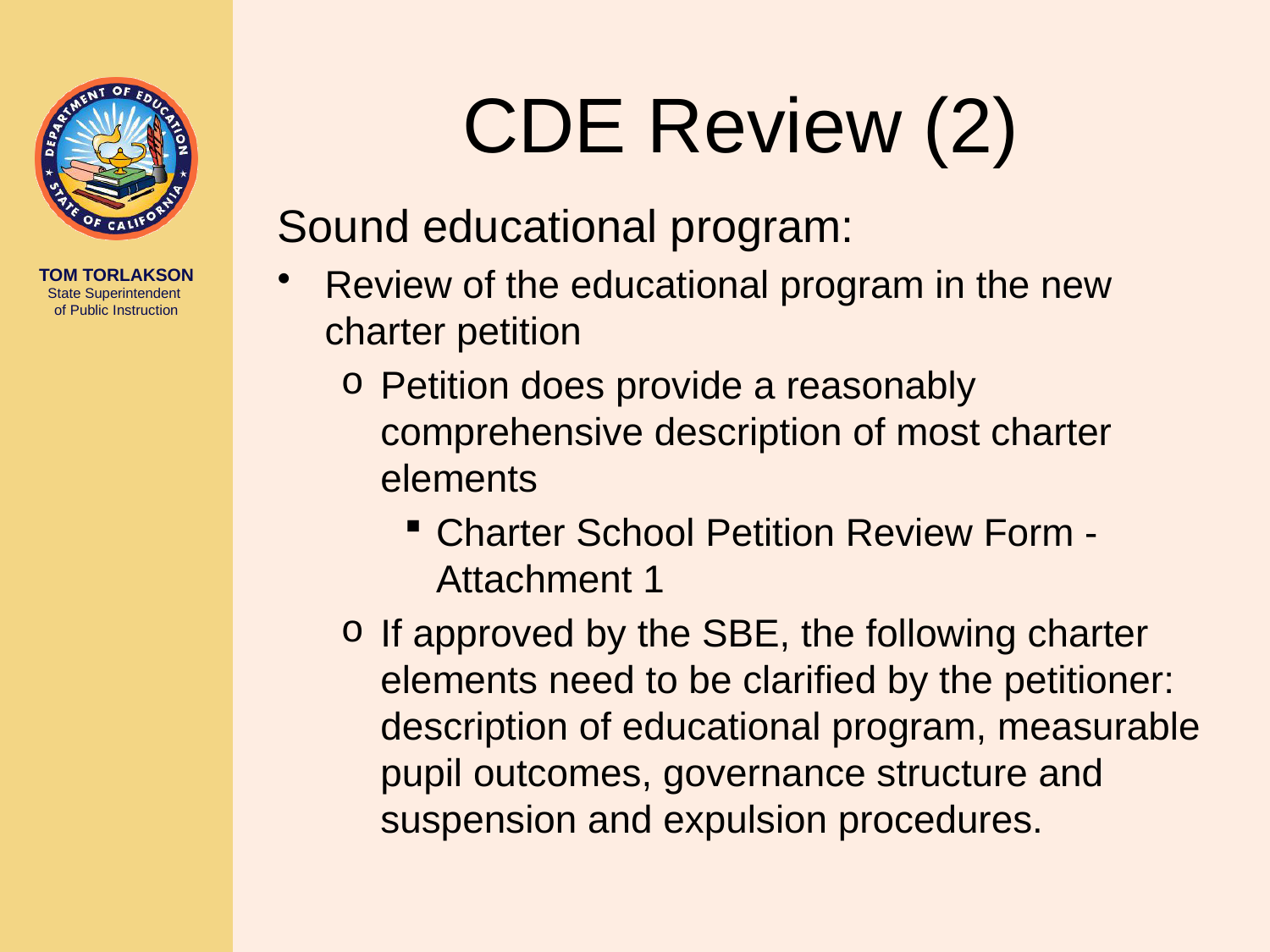

# CDE Review (2)
Sound educational program:
Review of the educational program in the new charter petition
Petition does provide a reasonably comprehensive description of most charter elements
Charter School Petition Review Form - Attachment 1
If approved by the SBE, the following charter elements need to be clarified by the petitioner: description of educational program, measurable pupil outcomes, governance structure and suspension and expulsion procedures.